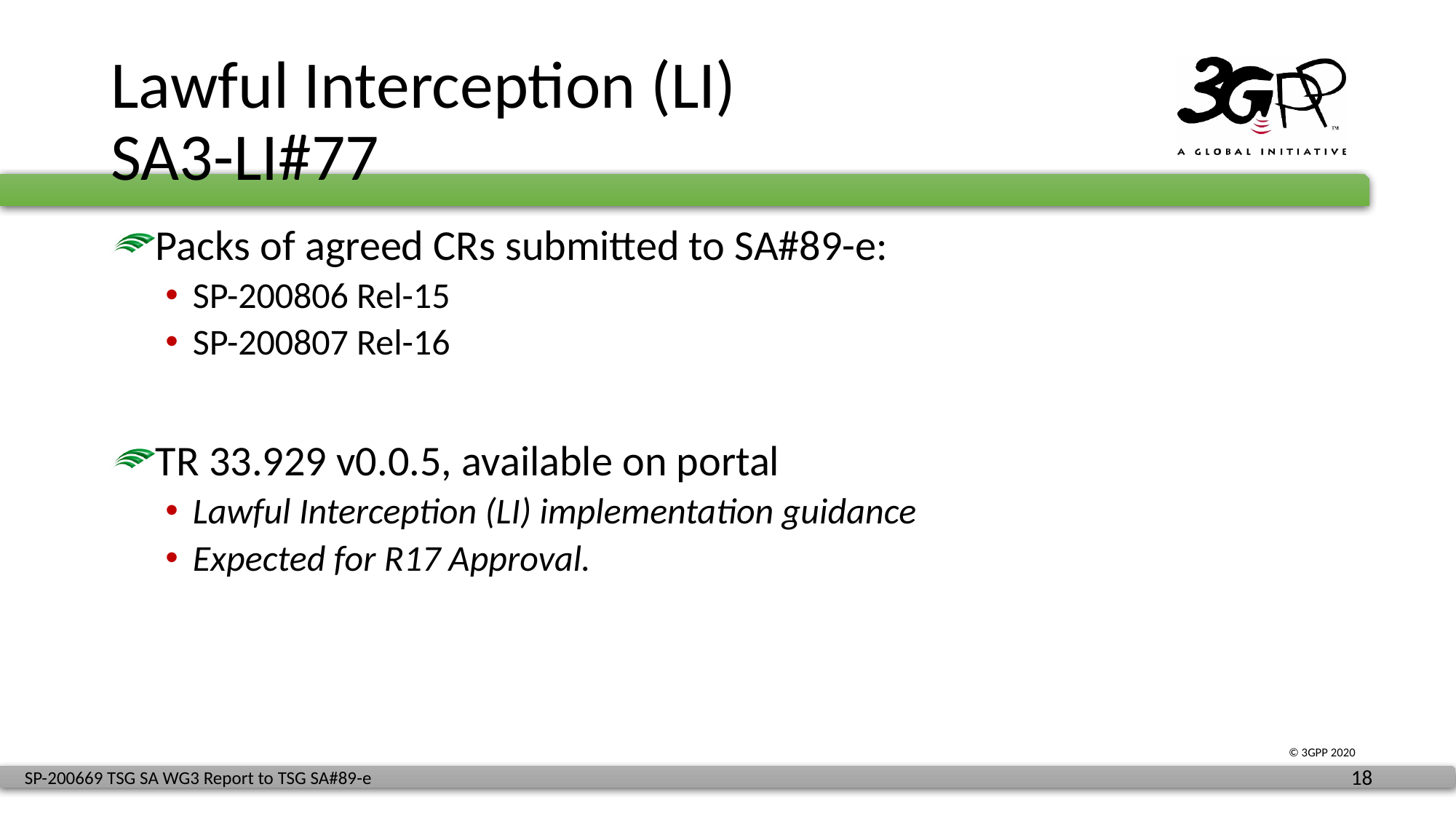

# Lawful Interception (LI) SA3-LI#77
Packs of agreed CRs submitted to SA#89-e:
SP-200806 Rel-15
SP-200807 Rel-16

TR 33.929 v0.0.5, available on portal
Lawful Interception (LI) implementation guidance
Expected for R17 Approval.